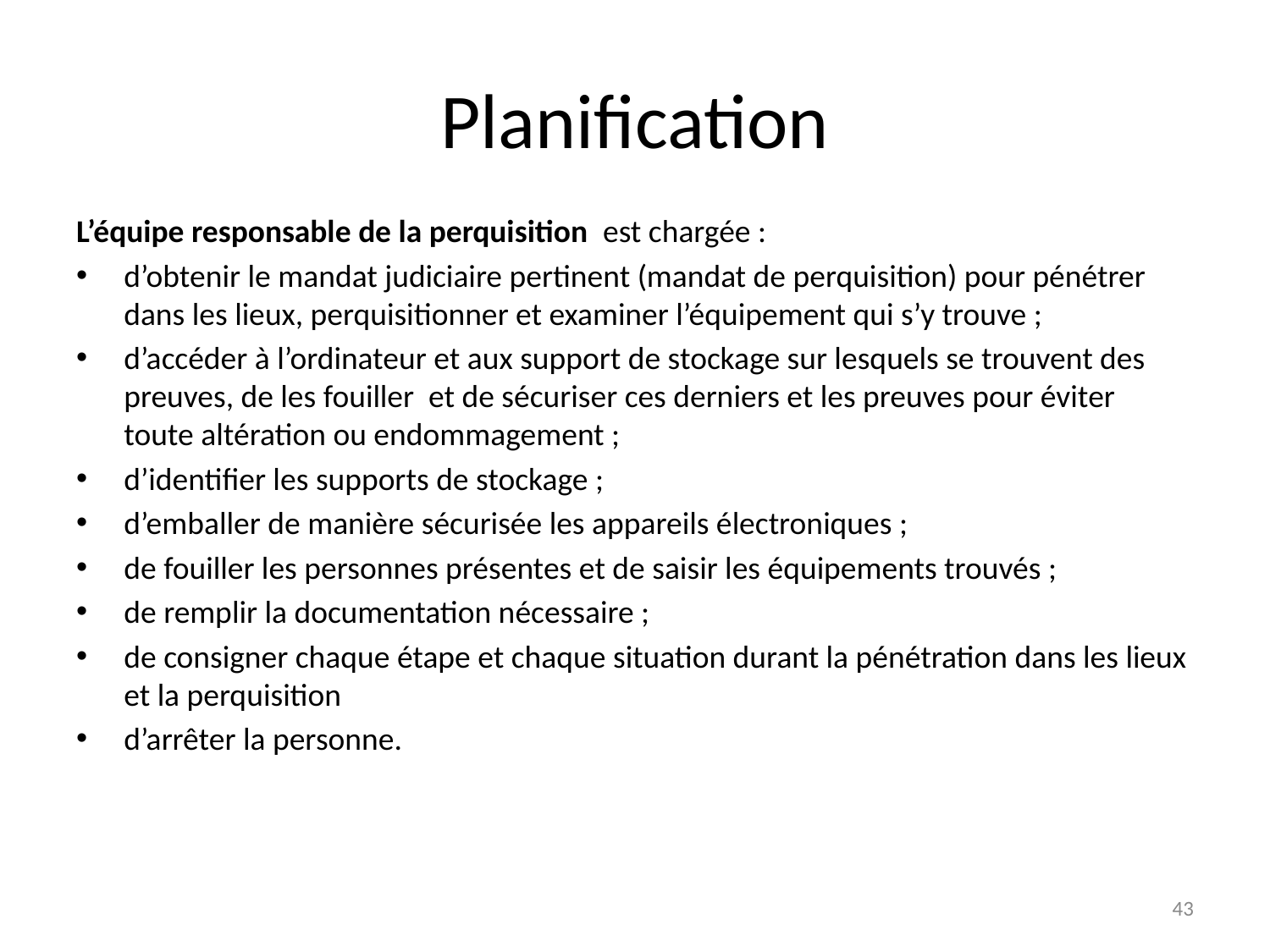

# Planification
L’équipe responsable de la perquisition  est chargée :
d’obtenir le mandat judiciaire pertinent (mandat de perquisition) pour pénétrer dans les lieux, perquisitionner et examiner l’équipement qui s’y trouve ;
d’accéder à l’ordinateur et aux support de stockage sur lesquels se trouvent des preuves, de les fouiller  et de sécuriser ces derniers et les preuves pour éviter toute altération ou endommagement ;
d’identifier les supports de stockage ;
d’emballer de manière sécurisée les appareils électroniques ;
de fouiller les personnes présentes et de saisir les équipements trouvés ;
de remplir la documentation nécessaire ;
de consigner chaque étape et chaque situation durant la pénétration dans les lieux et la perquisition
d’arrêter la personne.
43